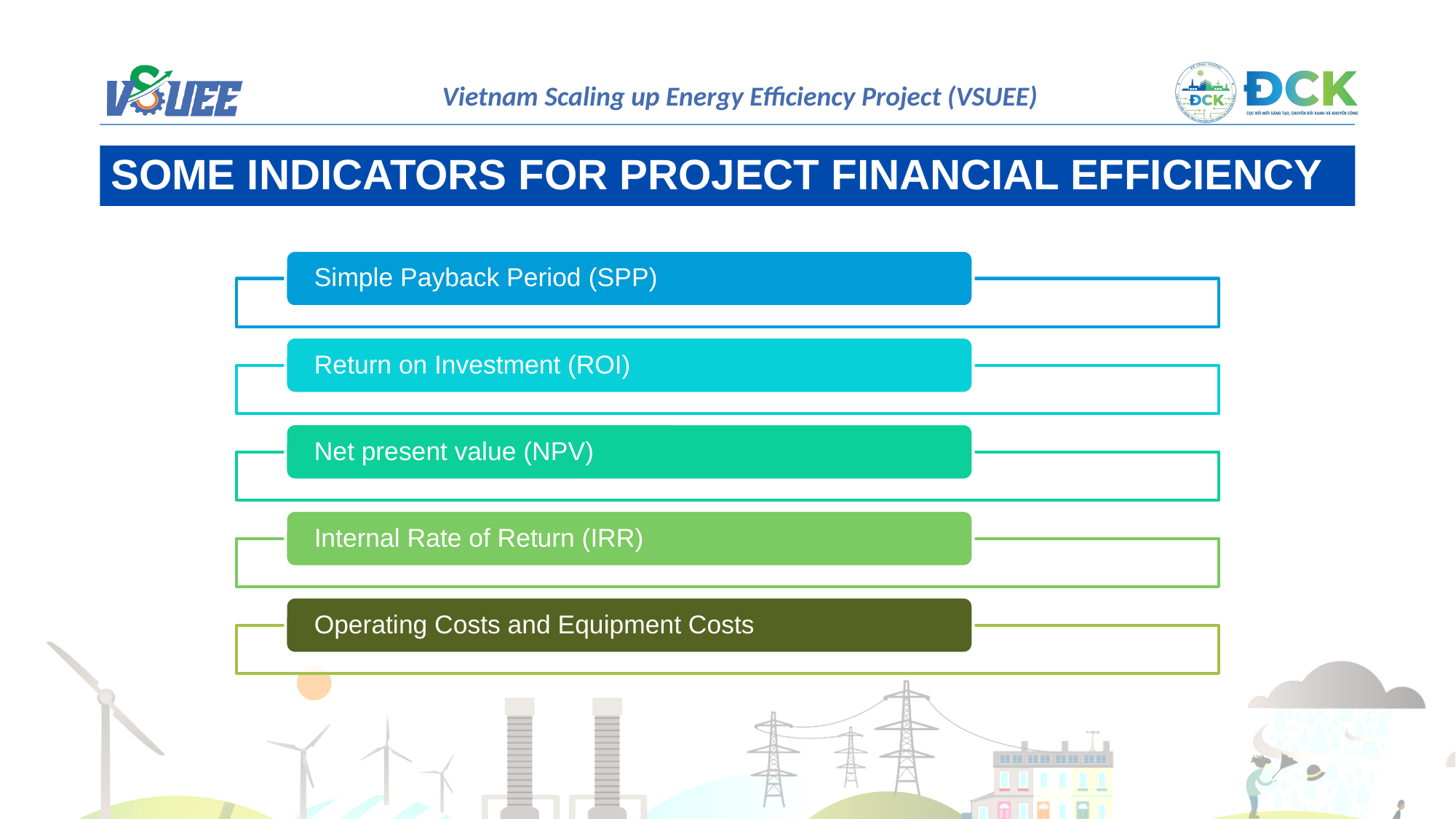

SOME INDICATORS FOR PROJECT FINANCIAL EFFICIENCY

Simple Payback Period (SPP)

Return on Investment (ROI)

Net present value (NPV)

Internal Rate of Return (IRR)

Operating Costs and Equipment Costs